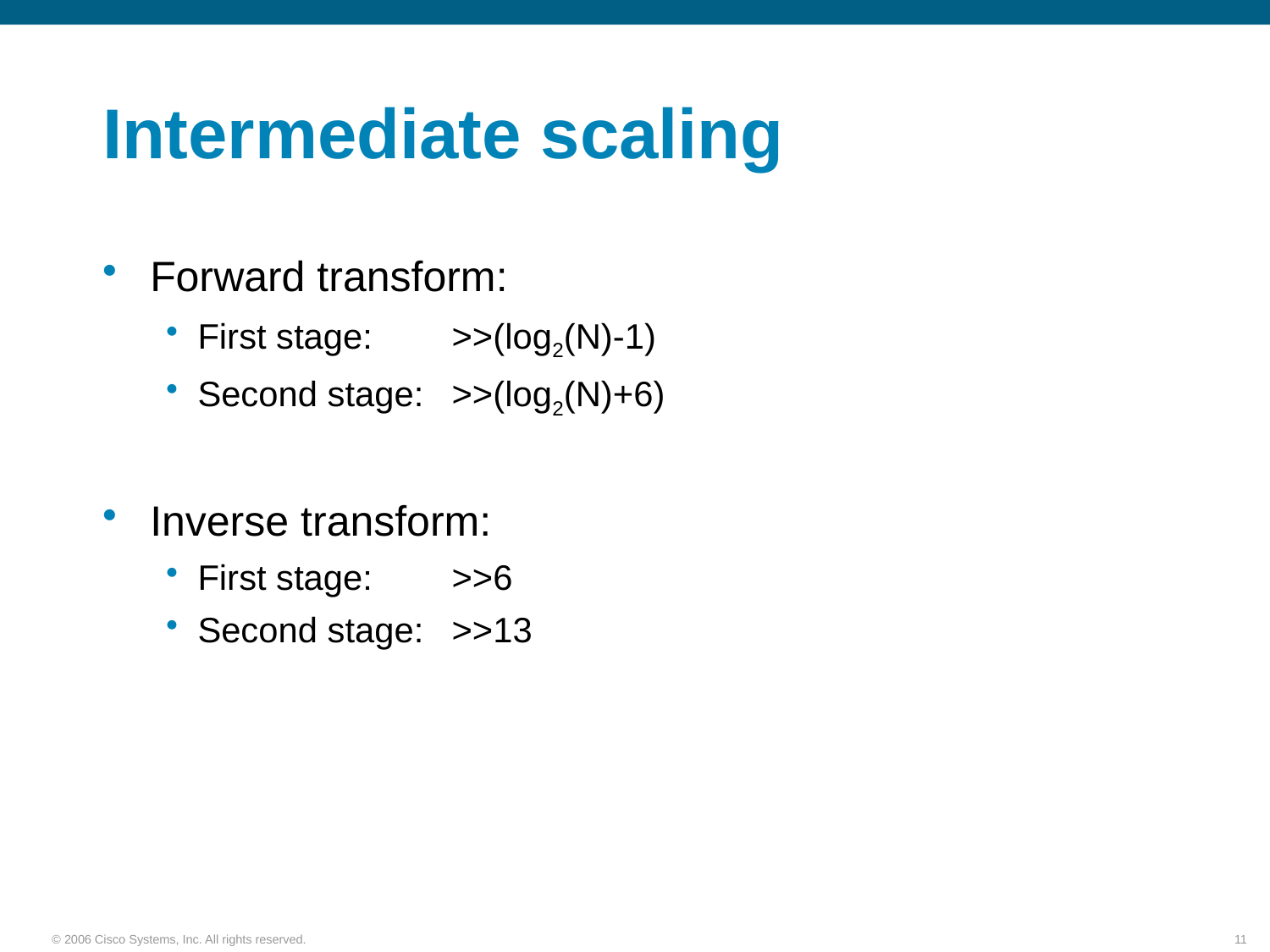

# Intermediate scaling
Forward transform:
First stage:	>>(log2(N)-1)
Second stage:	>>(log2(N)+6)

Inverse transform:
First stage:	>>6
Second stage:	>>13